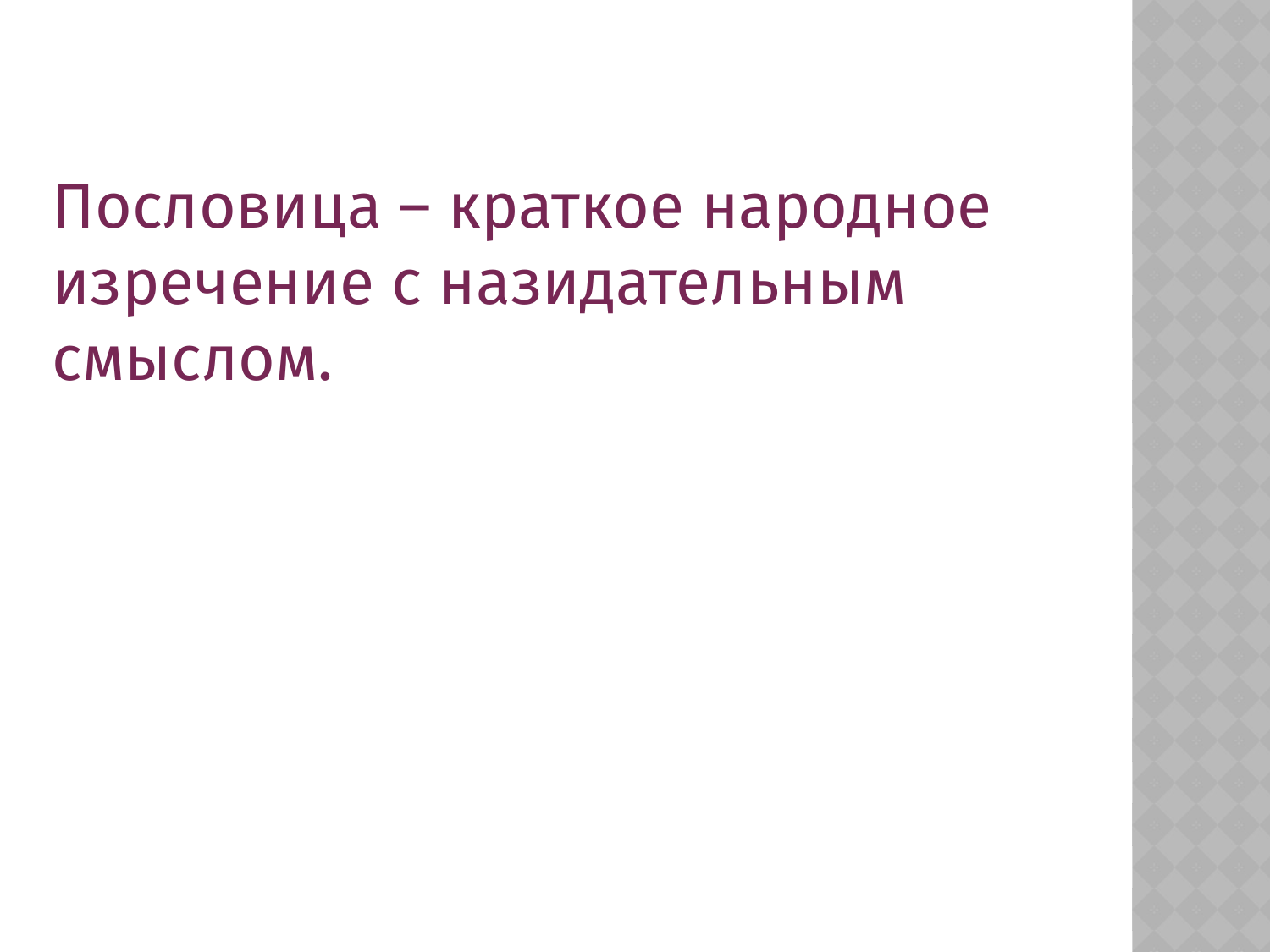

Пословица – краткое народное изречение с назидательным смыслом.